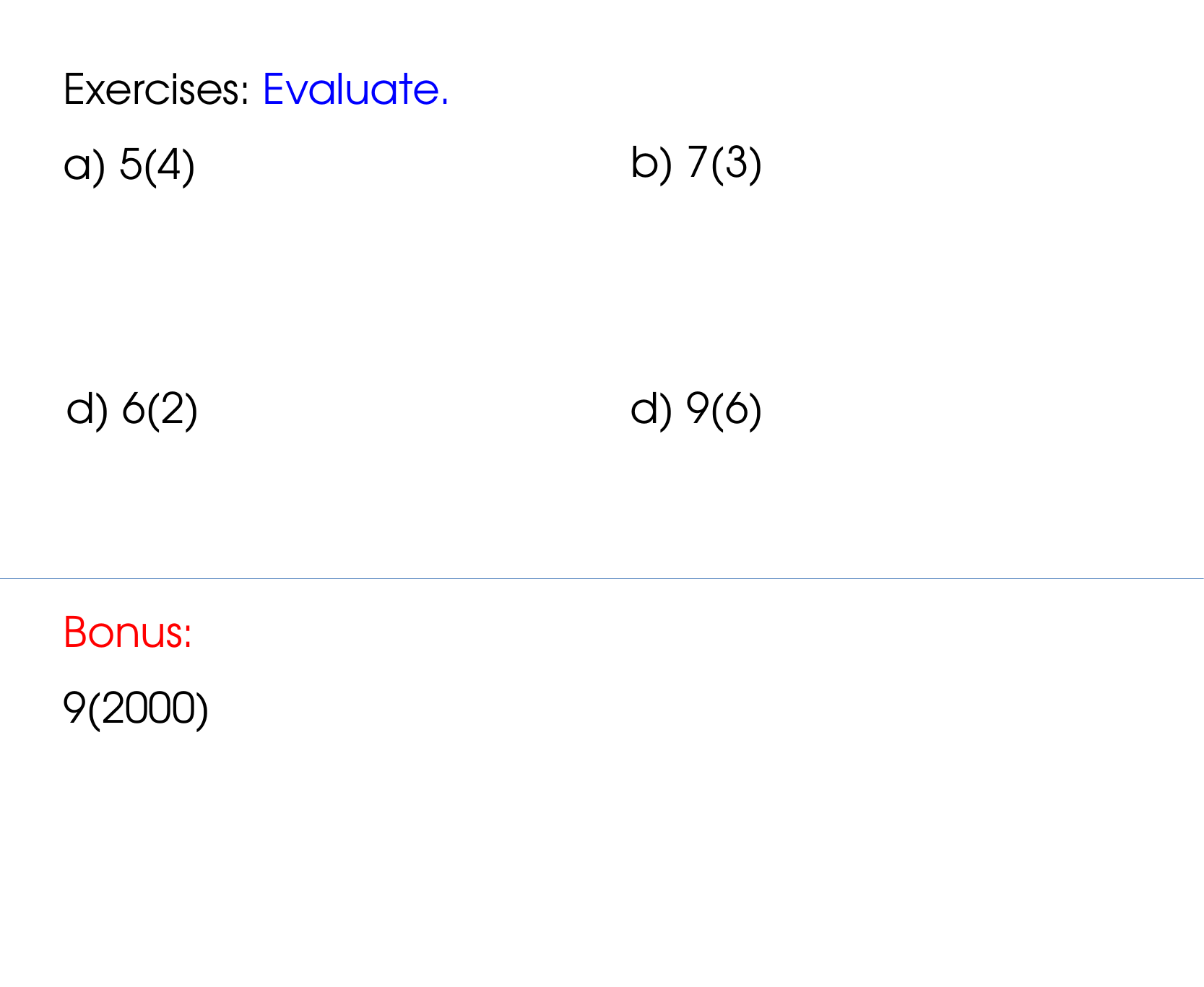

Exercises: Evaluate.
a) 5(4)
b) 7(3)
d) 6(2)
d) 9(6)
Bonus:
9(2000)